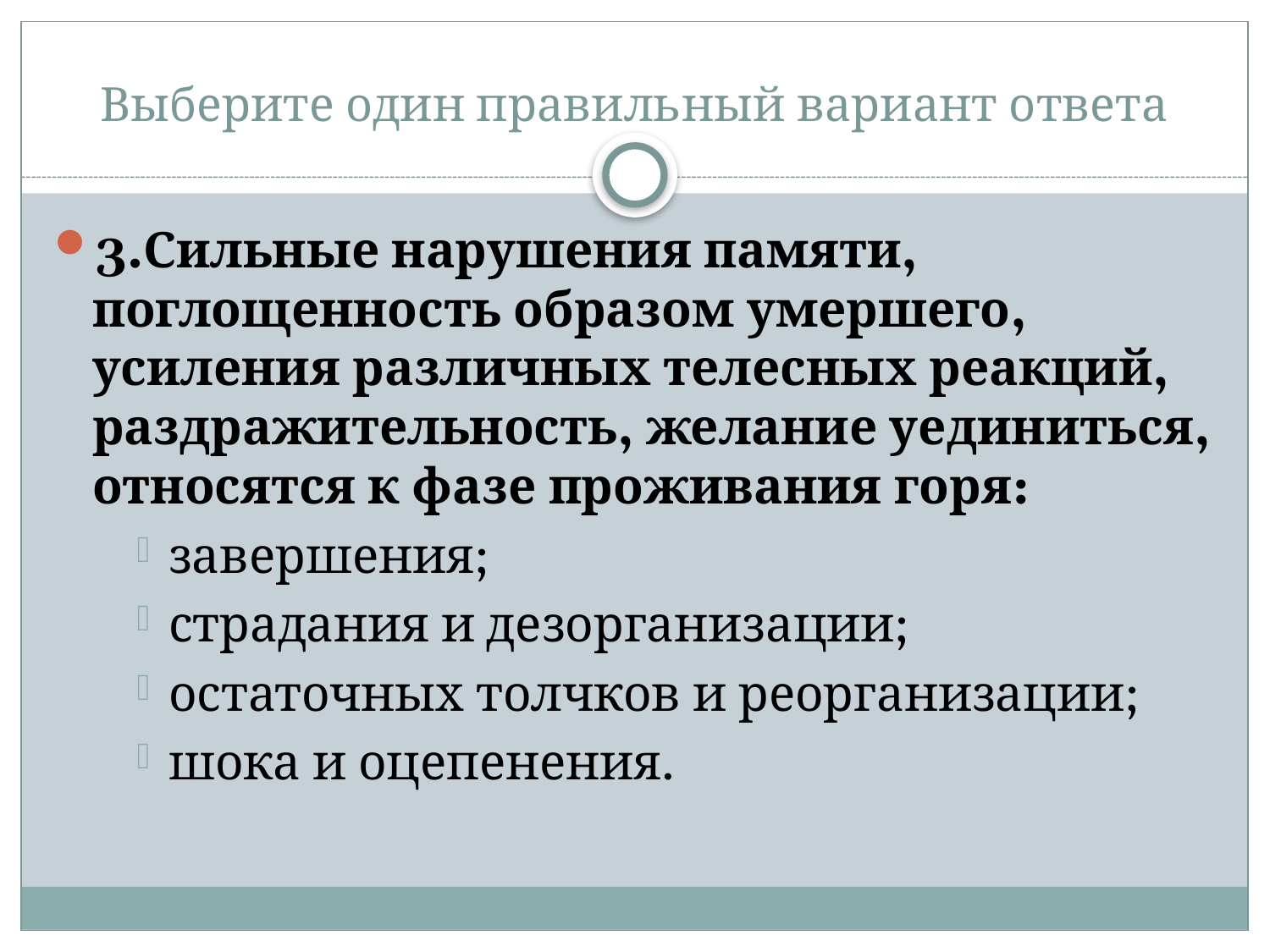

# Выберите один правильный вариант ответа
3.Сильные нарушения памяти, поглощенность образом умершего, усиления различных телесных реакций, раздражительность, желание уединиться, относятся к фазе проживания горя:
завершения;
страдания и дезорганизации;
остаточных толчков и реорганизации;
шока и оцепенения.